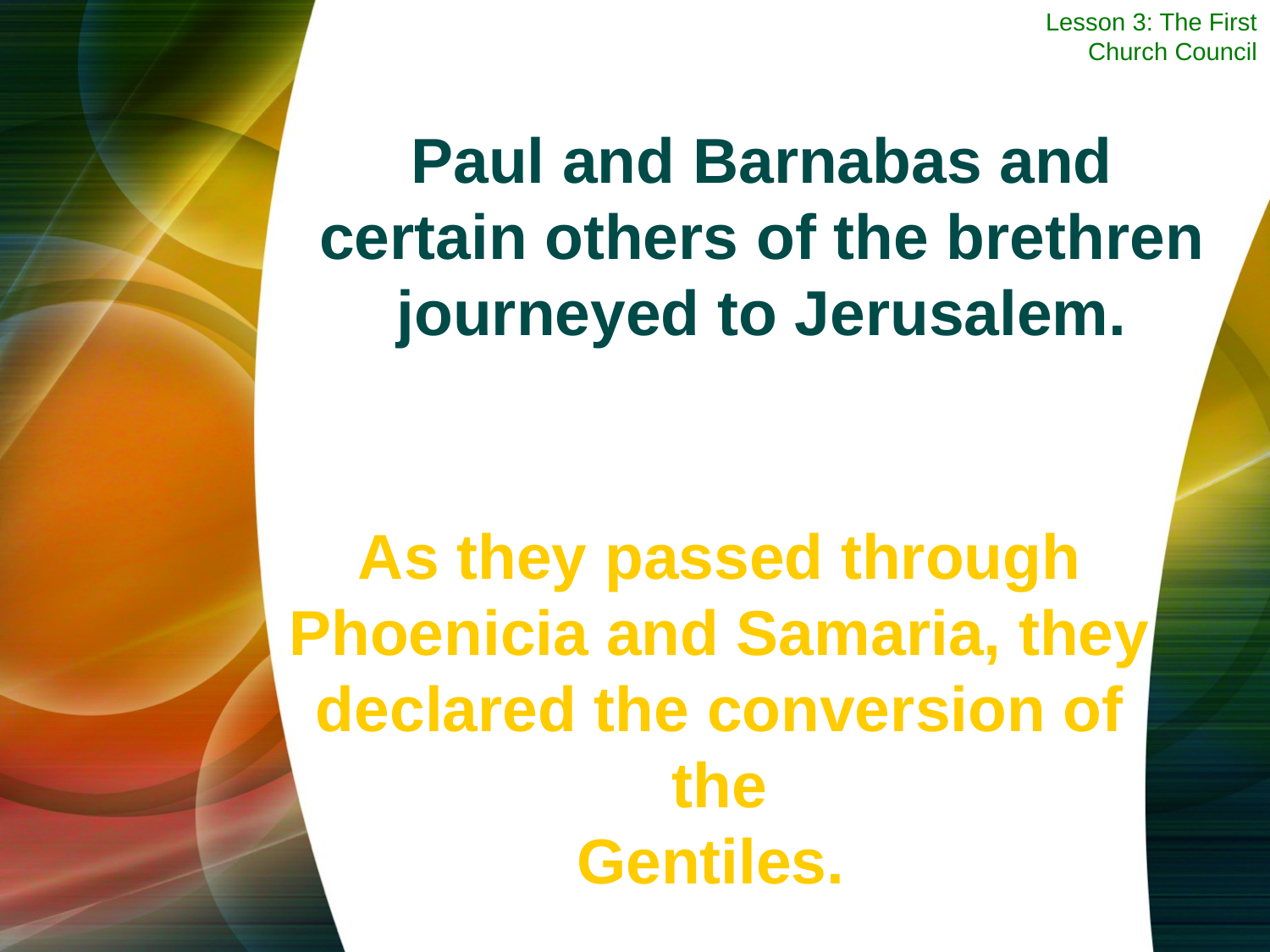

Lesson 3: The First Church Council
Paul and Barnabas and certain others of the brethren journeyed to Jerusalem.
As they passed through Phoenicia and Samaria, they declared the conversion of the
Gentiles.